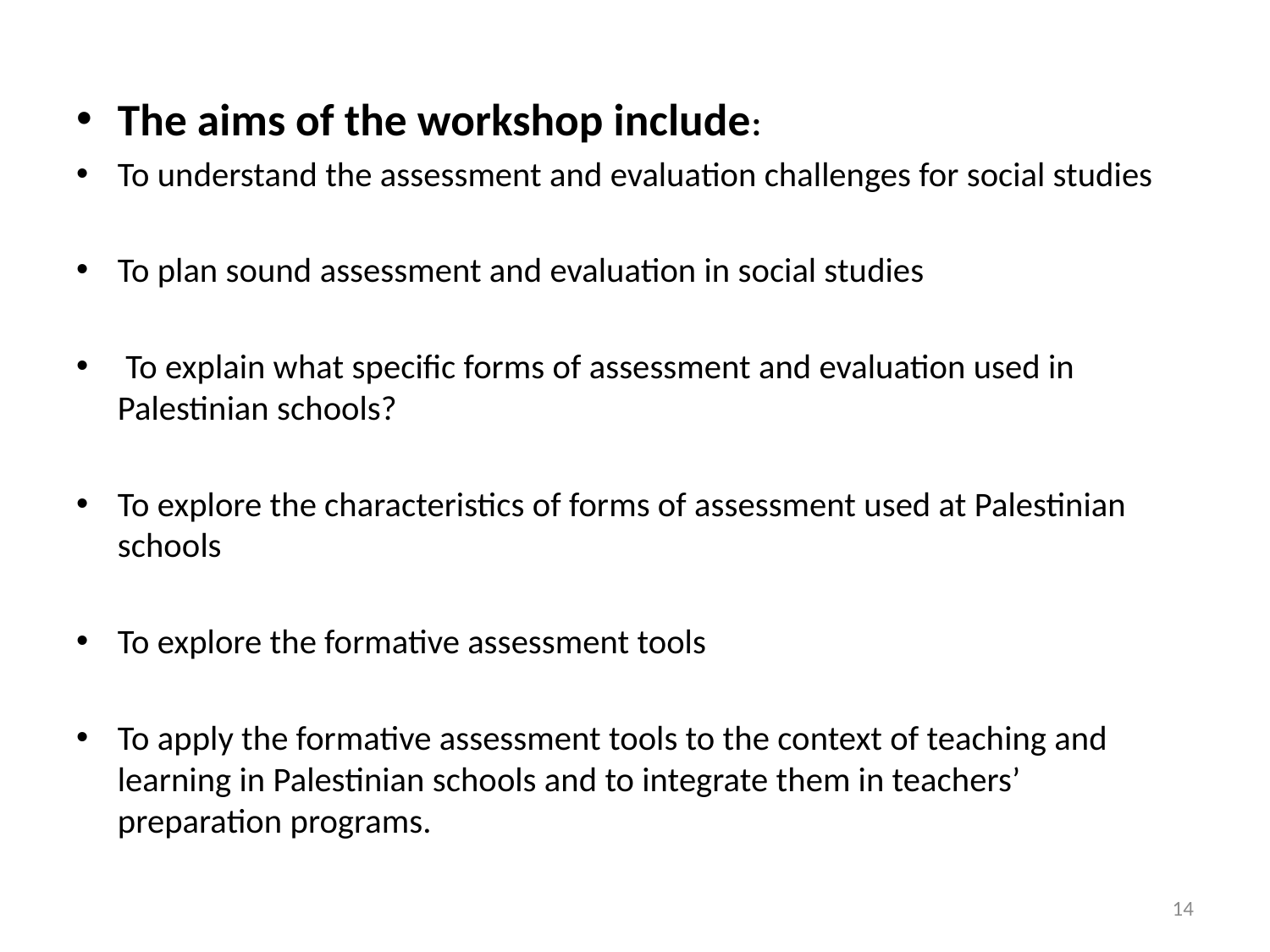

The aims of the workshop include:
To understand the assessment and evaluation challenges for social studies

To plan sound assessment and evaluation in social studies

 To explain what specific forms of assessment and evaluation used in Palestinian schools?

To explore the characteristics of forms of assessment used at Palestinian schools

To explore the formative assessment tools

To apply the formative assessment tools to the context of teaching and learning in Palestinian schools and to integrate them in teachers’ preparation programs.

14